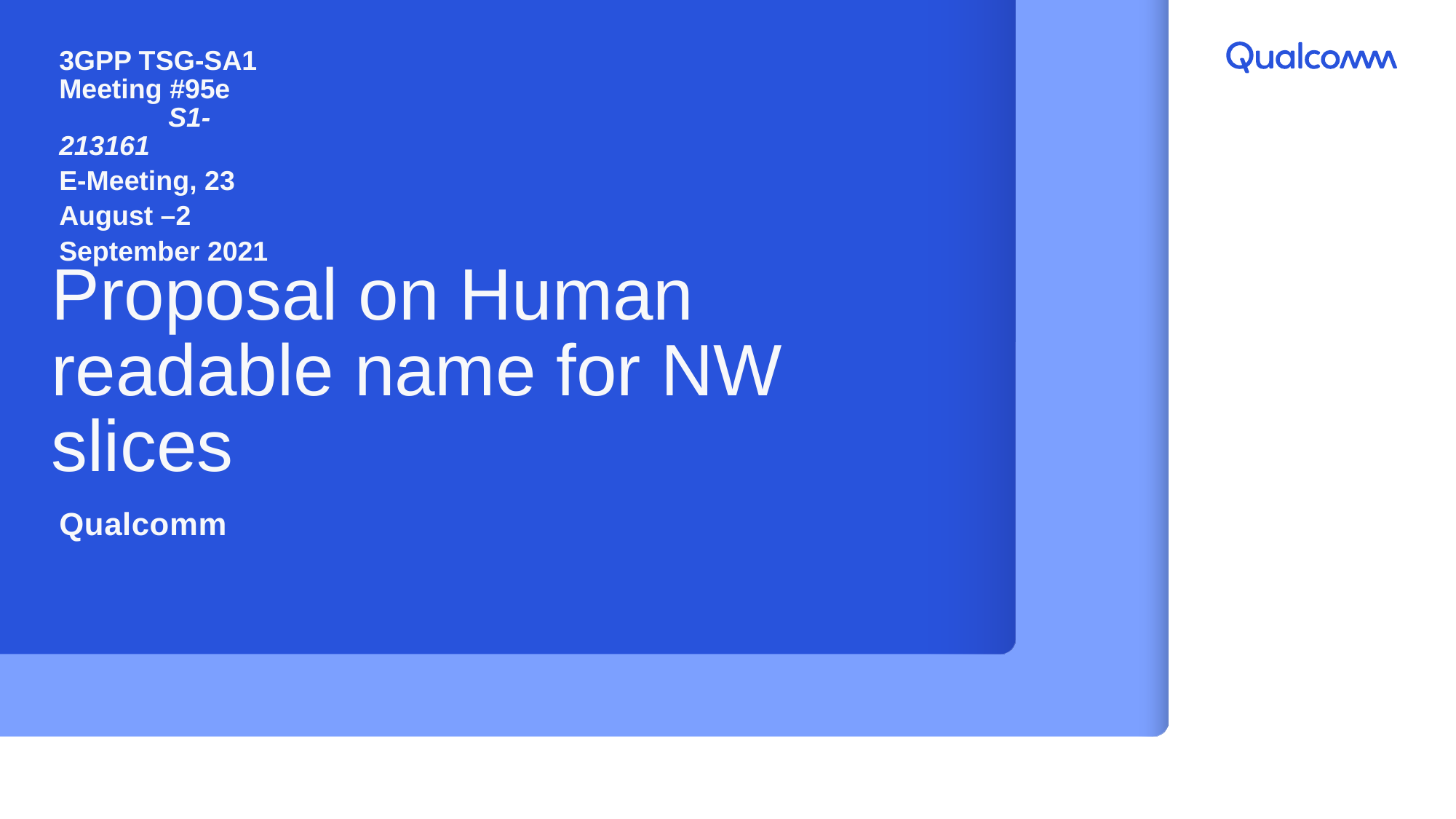

3GPP TSG-SA1 Meeting #95e	 	S1-213161
E-Meeting, 23 August –2 September 2021

# Proposal on Human readable name for NW slices
Qualcomm